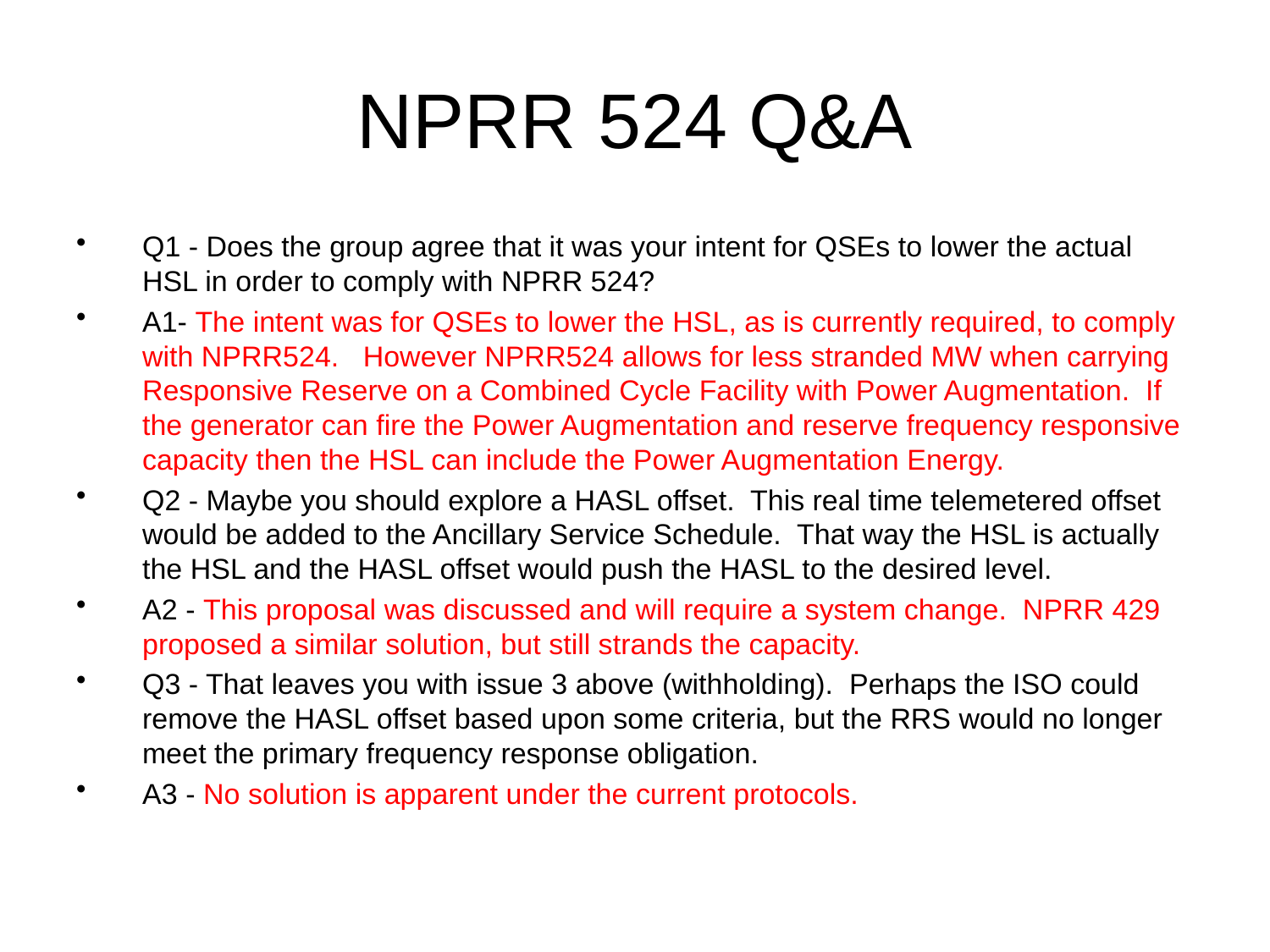

# NPRR 524 Q&A
Q1 - Does the group agree that it was your intent for QSEs to lower the actual HSL in order to comply with NPRR 524?
A1- The intent was for QSEs to lower the HSL, as is currently required, to comply with NPRR524.   However NPRR524 allows for less stranded MW when carrying Responsive Reserve on a Combined Cycle Facility with Power Augmentation.  If the generator can fire the Power Augmentation and reserve frequency responsive capacity then the HSL can include the Power Augmentation Energy.
Q2 - Maybe you should explore a HASL offset.  This real time telemetered offset would be added to the Ancillary Service Schedule.  That way the HSL is actually the HSL and the HASL offset would push the HASL to the desired level.
A2 - This proposal was discussed and will require a system change.  NPRR 429 proposed a similar solution, but still strands the capacity.
Q3 - That leaves you with issue 3 above (withholding).  Perhaps the ISO could remove the HASL offset based upon some criteria, but the RRS would no longer meet the primary frequency response obligation.
A3 - No solution is apparent under the current protocols.